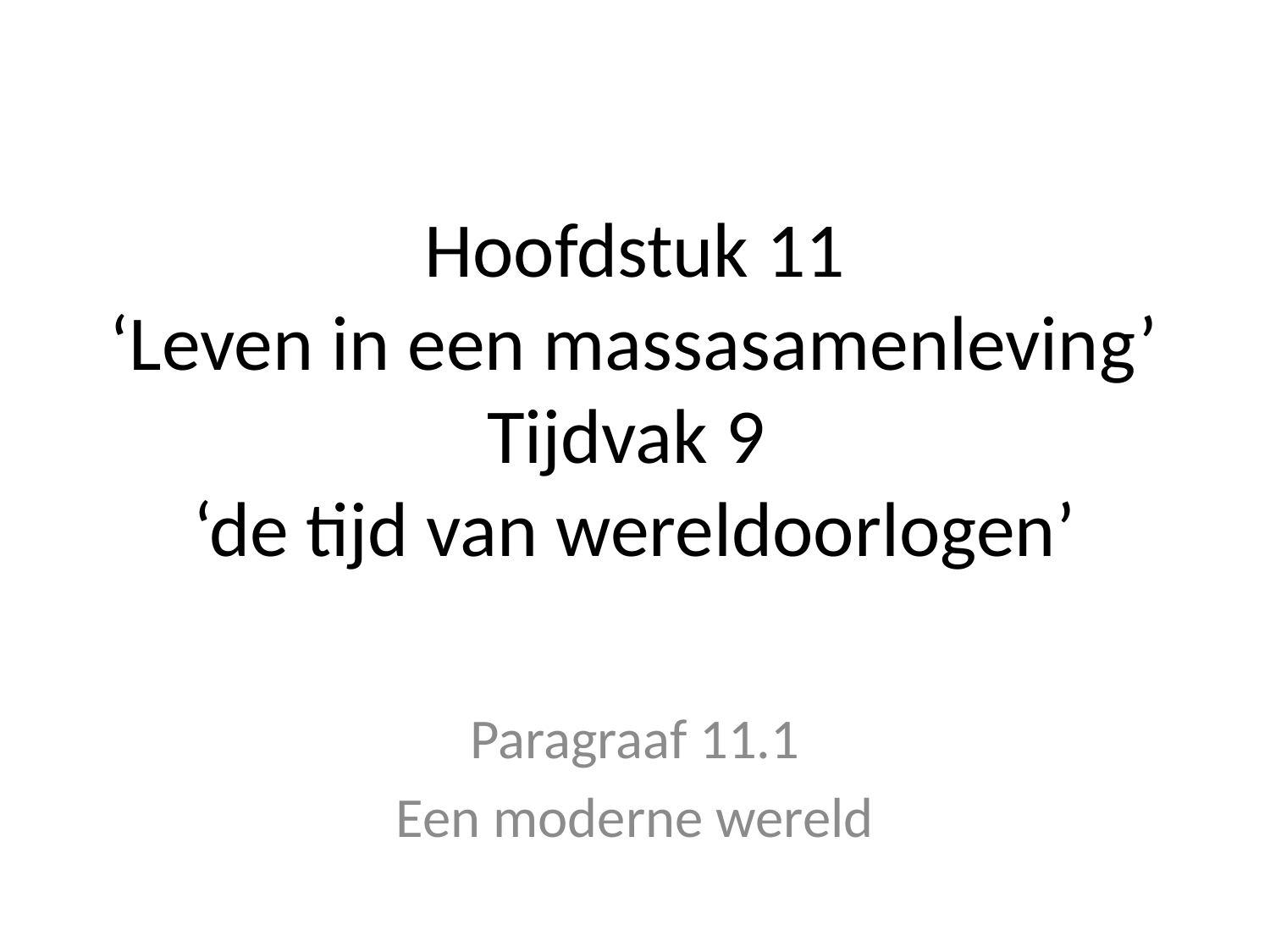

# Hoofdstuk 11 ‘Leven in een massasamenleving’ Tijdvak 9 ‘de tijd van wereldoorlogen’
Paragraaf 11.1
Een moderne wereld